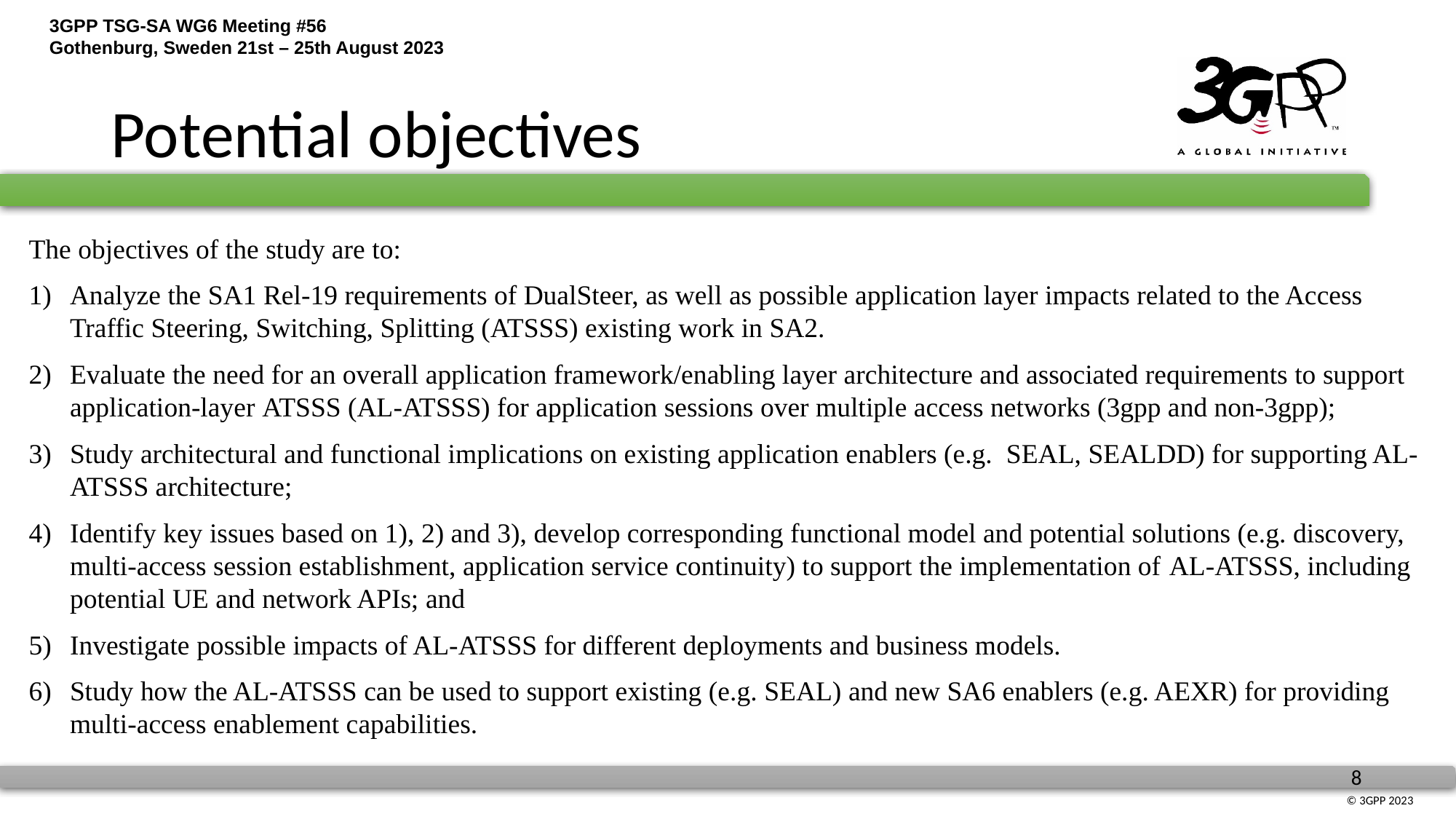

# Potential objectives

The objectives of the study are to:
Analyze the SA1 Rel-19 requirements of DualSteer, as well as possible application layer impacts related to the Access Traffic Steering, Switching, Splitting (ATSSS) existing work in SA2.
Evaluate the need for an overall application framework/enabling layer architecture and associated requirements to support application-layer ATSSS (AL-ATSSS) for application sessions over multiple access networks (3gpp and non-3gpp);
Study architectural and functional implications on existing application enablers (e.g.  SEAL, SEALDD) for supporting AL-ATSSS architecture;
Identify key issues based on 1), 2) and 3), develop corresponding functional model and potential solutions (e.g. discovery, multi-access session establishment, application service continuity) to support the implementation of AL-ATSSS, including potential UE and network APIs; and
Investigate possible impacts of AL-ATSSS for different deployments and business models.
Study how the AL-ATSSS can be used to support existing (e.g. SEAL) and new SA6 enablers (e.g. AEXR) for providing multi-access enablement capabilities.